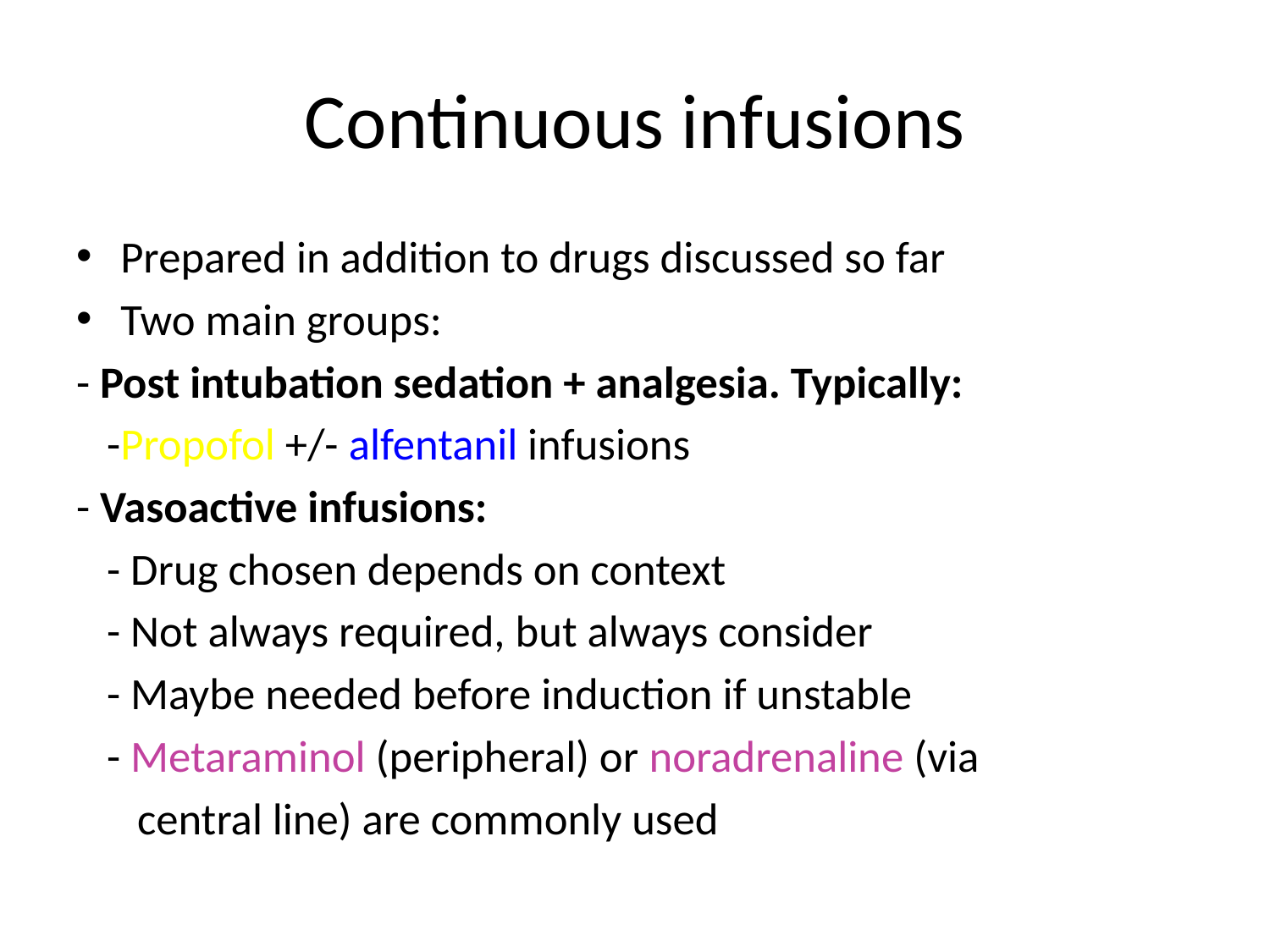

# Continuous infusions
Prepared in addition to drugs discussed so far
Two main groups:
- Post intubation sedation + analgesia. Typically:
   -Propofol +/- alfentanil infusions
- Vasoactive infusions:
   - Drug chosen depends on context
   - Not always required, but always consider
   - Maybe needed before induction if unstable
   - Metaraminol (peripheral) or noradrenaline (via
      central line) are commonly used